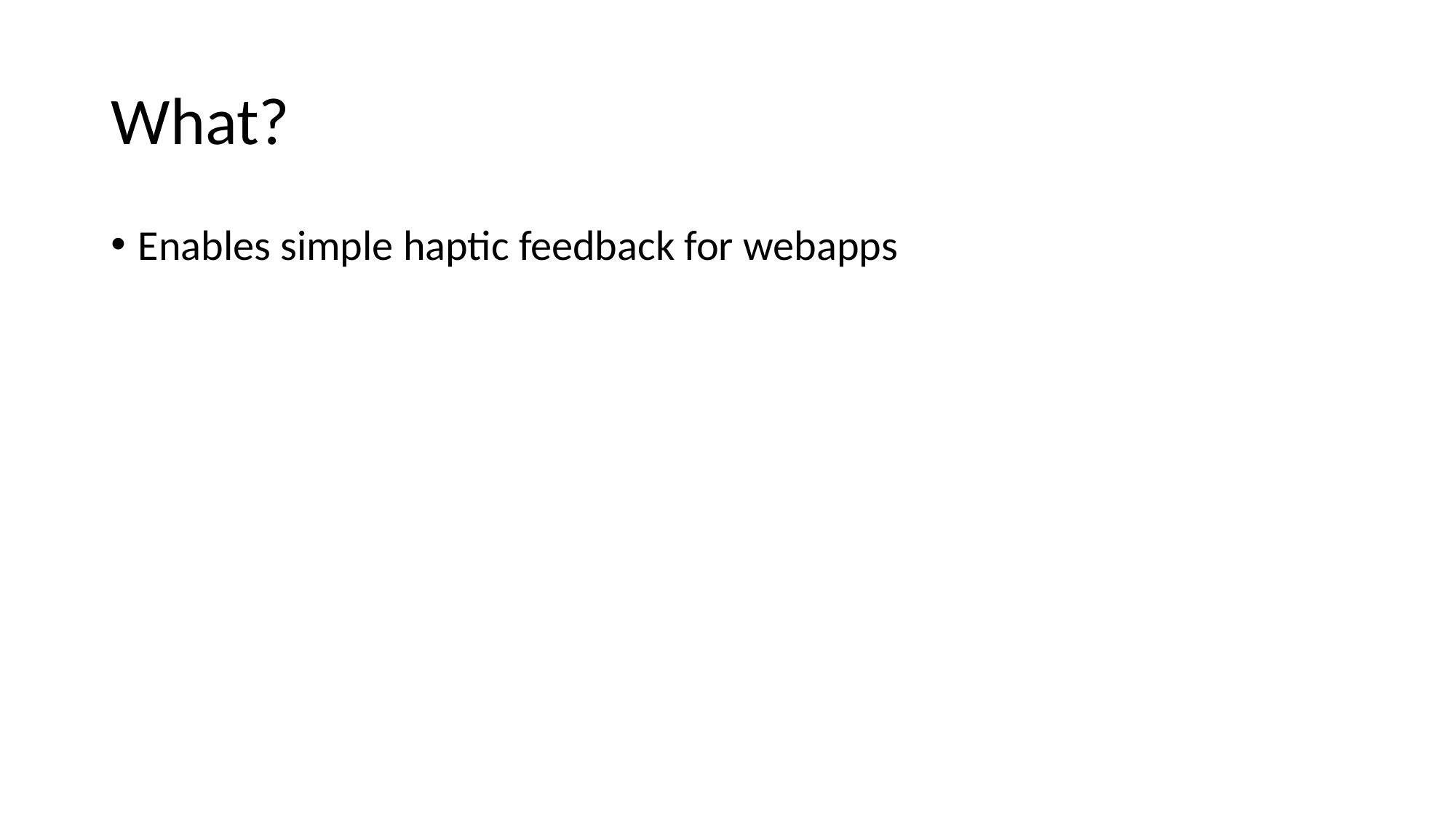

# What?
Enables simple haptic feedback for webapps